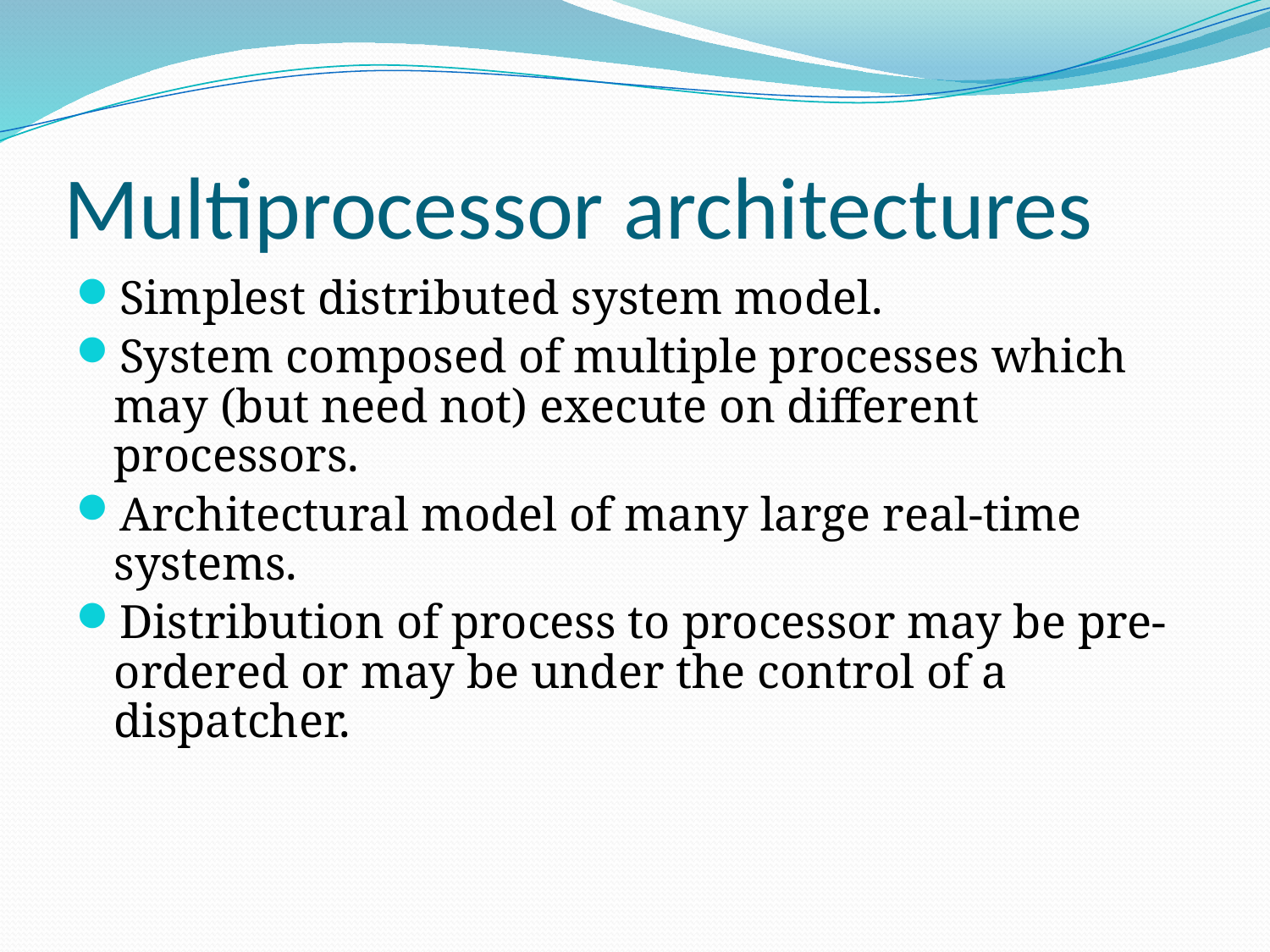

# Multiprocessor architectures
Simplest distributed system model.
System composed of multiple processes which may (but need not) execute on different processors.
Architectural model of many large real-time systems.
Distribution of process to processor may be pre-ordered or may be under the control of a dispatcher.